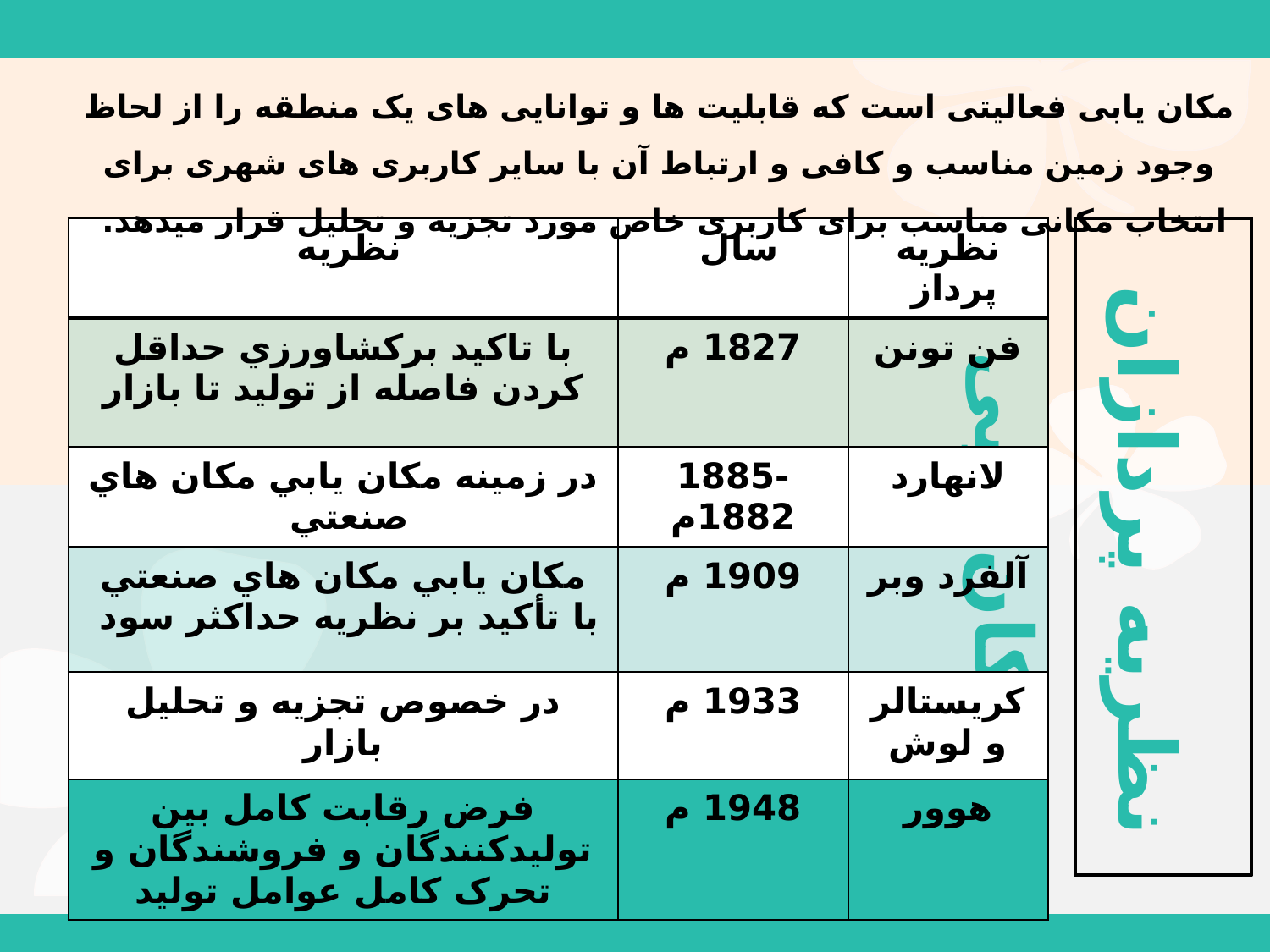

مکان یابی فعالیتی است که قابلیت ها و توانایی های یک منطقه را از لحاظ وجود زمین مناسب و کافی و ارتباط آن با سایر کاربری های شهری برای انتخاب مکانی مناسب برای کاربری خاص مورد تجزیه و تحلیل قرار میدهد.
| نظریه | سال | نظریه پرداز |
| --- | --- | --- |
| با تاکید بركشاورزي حداقل كردن فاصله از تولید تا بازار | 1827 م | فن تونن |
| در زمینه مكان يابي مكان هاي صنعتي | 1885-1882م | لانهارد |
| مكان يابي مكان هاي صنعتي با تأكید بر نظريه حداكثر سود | 1909 م | آلفرد وبر |
| در خصوص تجزیه و تحلیل بازار | 1933 م | کریستالر و لوش |
| فرض رقابت کامل بین تولیدکنندگان و فروشندگان و تحرک کامل عوامل تولید | 1948 م | هوور |

نظریه پردازان  مکان یابی